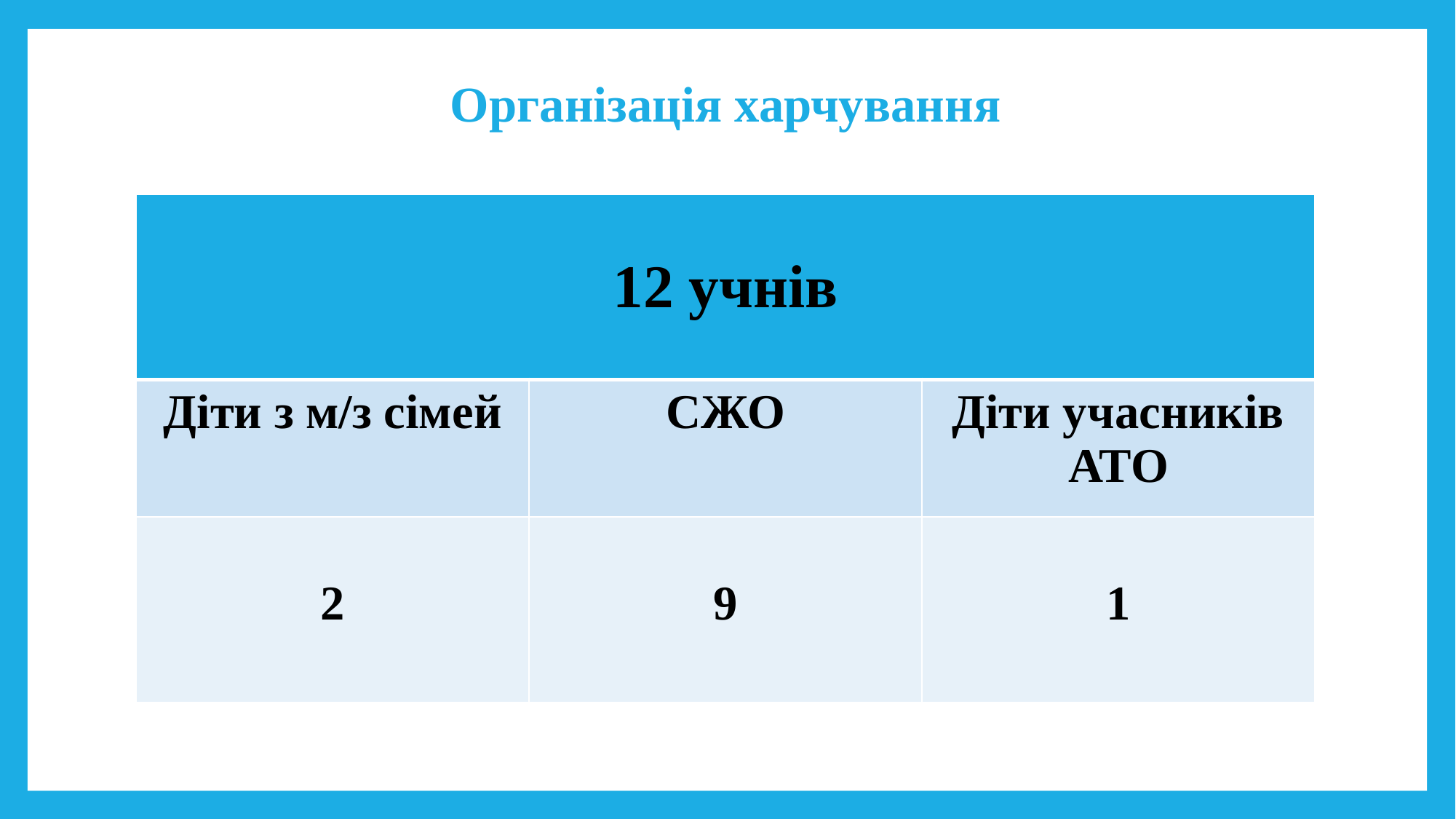

# Організація харчування
| 12 учнів |  |  |
| --- | --- | --- |
| Діти з м/з сімей | СЖО | Діти учасників АТО |
| 2 | 9 | 1 |